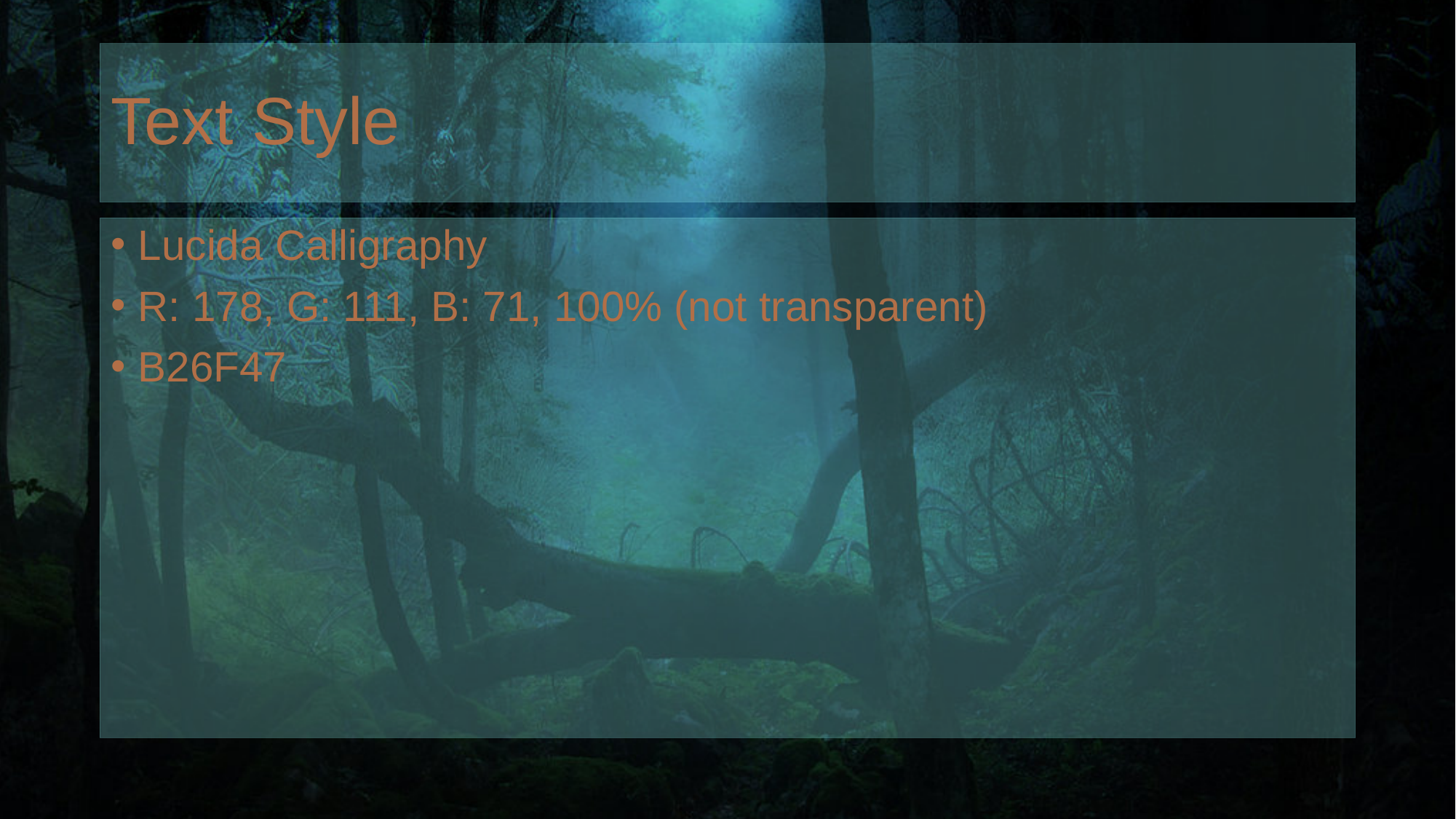

# Text Style
Lucida Calligraphy
R: 178, G: 111, B: 71, 100% (not transparent)
B26F47